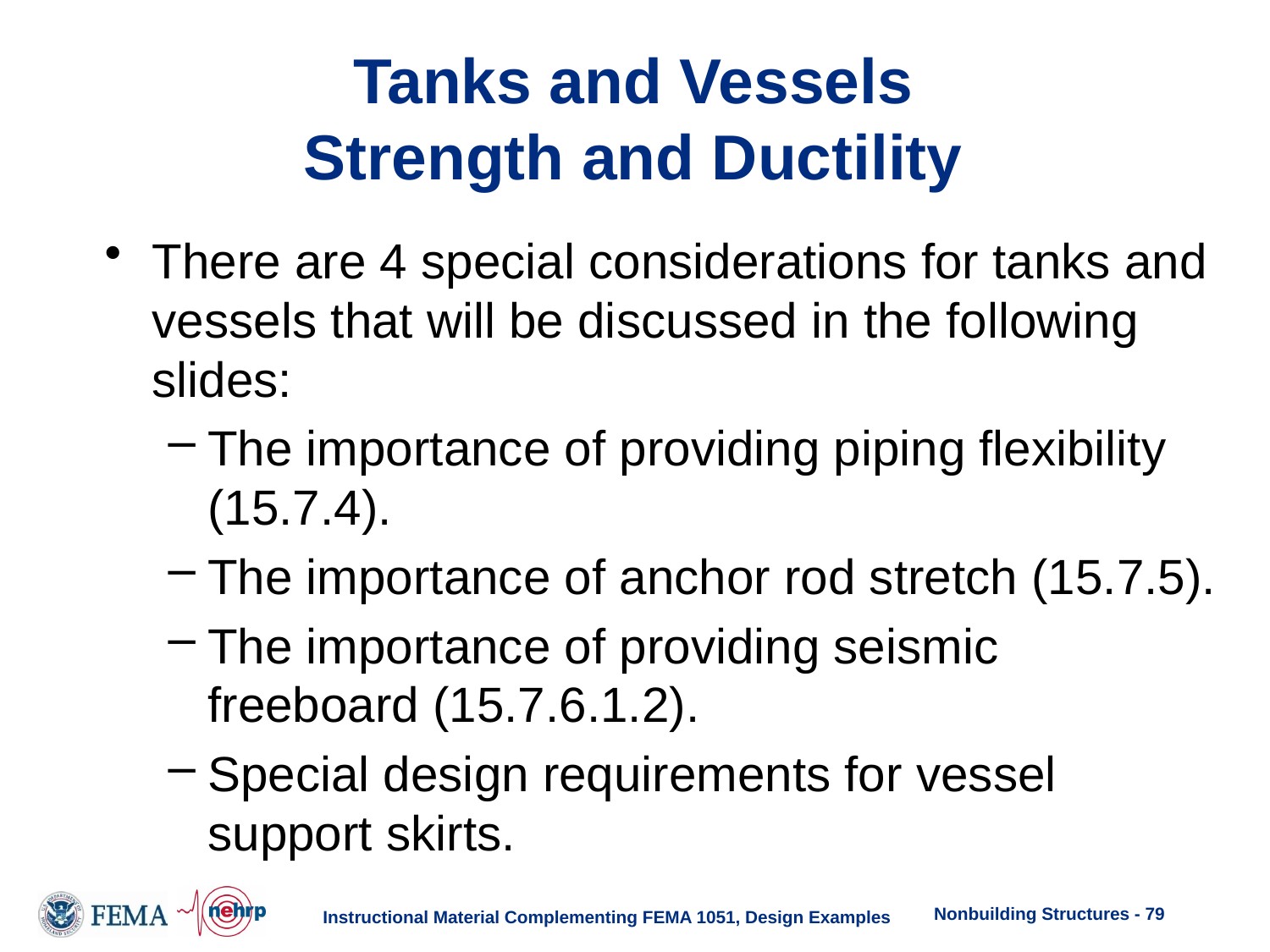

# Tanks and Vessels Strength and Ductility
There are 4 special considerations for tanks and vessels that will be discussed in the following slides:
The importance of providing piping flexibility (15.7.4).
The importance of anchor rod stretch (15.7.5).
The importance of providing seismic freeboard (15.7.6.1.2).
Special design requirements for vessel support skirts.
Nonbuilding Structures - 79
Instructional Material Complementing FEMA 1051, Design Examples